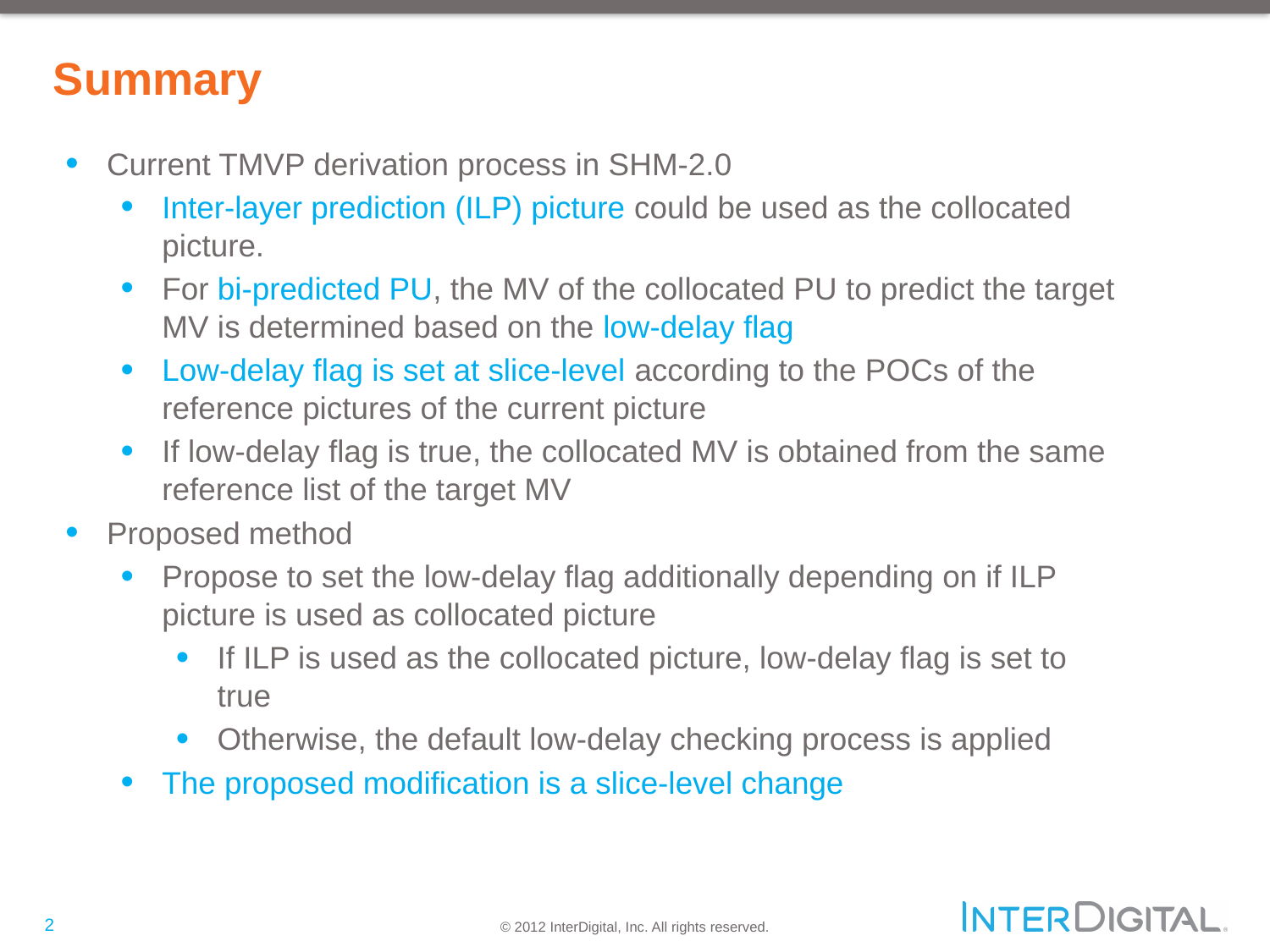

# Summary
Current TMVP derivation process in SHM-2.0
Inter-layer prediction (ILP) picture could be used as the collocated picture.
For bi-predicted PU, the MV of the collocated PU to predict the target MV is determined based on the low-delay flag
Low-delay flag is set at slice-level according to the POCs of the reference pictures of the current picture
If low-delay flag is true, the collocated MV is obtained from the same reference list of the target MV
Proposed method
Propose to set the low-delay flag additionally depending on if ILP picture is used as collocated picture
If ILP is used as the collocated picture, low-delay flag is set to true
Otherwise, the default low-delay checking process is applied
The proposed modification is a slice-level change